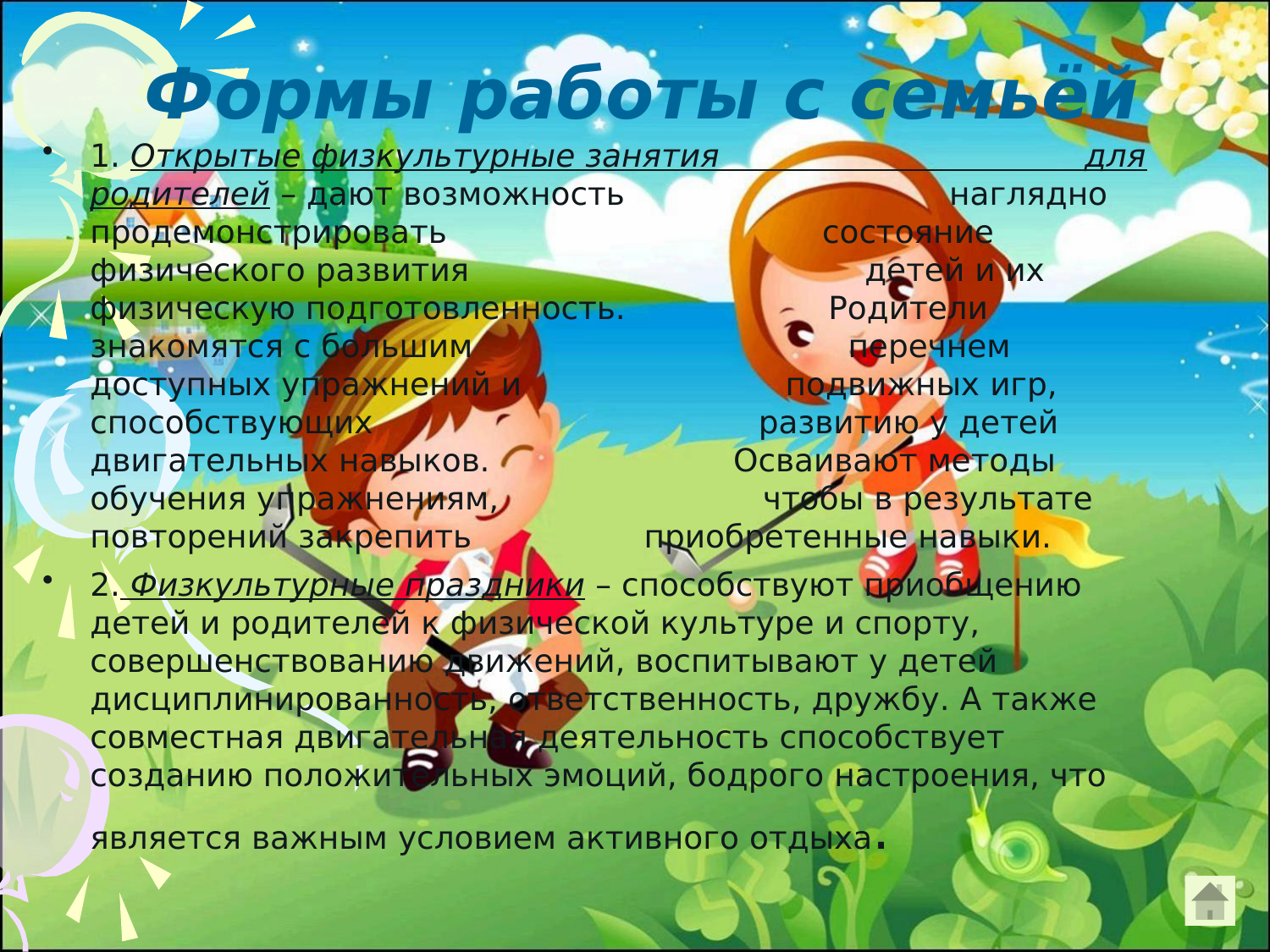

# Формы работы с семьёй
1. Открытые физкультурные занятия                                    для родителей – дают возможность                                наглядно продемонстрировать                                     состояние физического развития                                       детей и их физическую подготовленность.                    Родители знакомятся с большим                                     перечнем доступных упражнений и                          подвижных игр, способствующих                                      развитию у детей двигательных навыков.                        Осваивают методы обучения упражнениям,                          чтобы в результате повторений закрепить                 приобретенные навыки.
2. Физкультурные праздники – способствуют приобщению детей и родителей к физической культуре и спорту, совершенствованию движений, воспитывают у детей дисциплинированность, ответственность, дружбу. А также совместная двигательная деятельность способствует созданию положительных эмоций, бодрого настроения, что является важным условием активного отдыха.